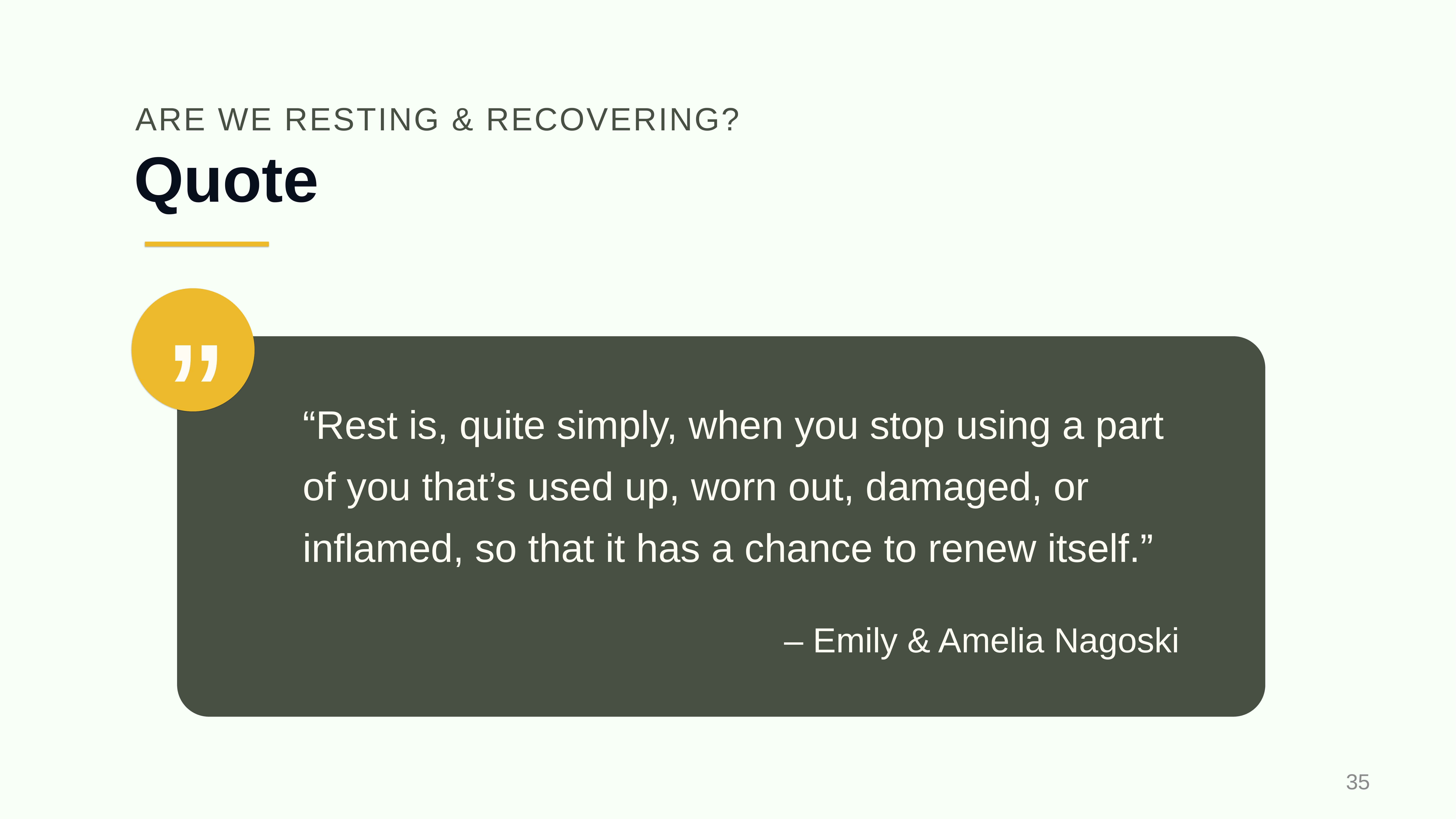

ARE WE RESTING & RECOVERING?
# Quote

”

“Rest is, quite simply, when you stop using a part of you that’s used up, worn out, damaged, or inflamed, so that it has a chance to renew itself.”
– Emily & Amelia Nagoski
35